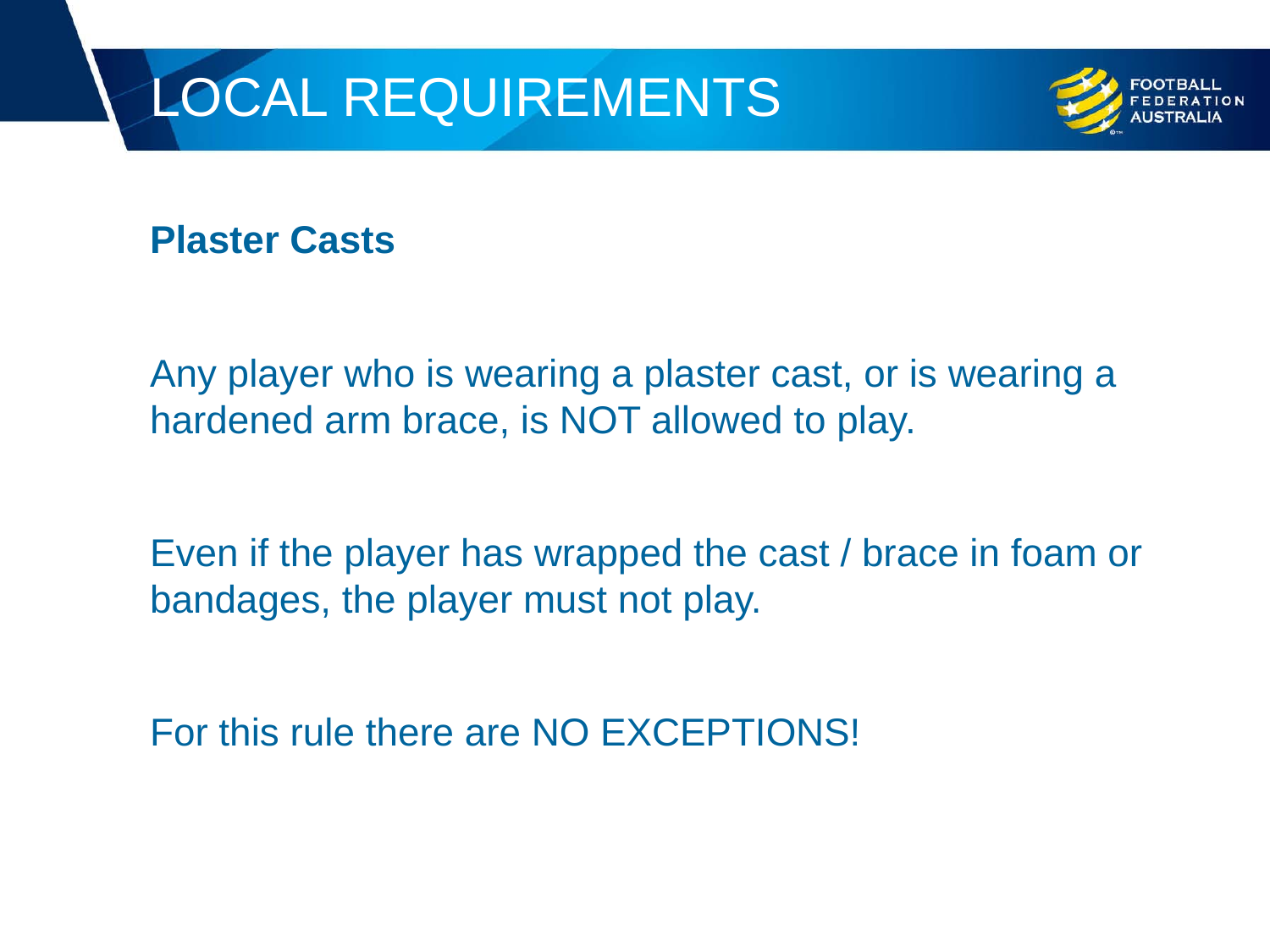

# LOCAL REQUIREMENTS
Plaster Casts

Any player who is wearing a plaster cast, or is wearing a hardened arm brace, is NOT allowed to play.

Even if the player has wrapped the cast / brace in foam or bandages, the player must not play.

For this rule there are NO EXCEPTIONS!